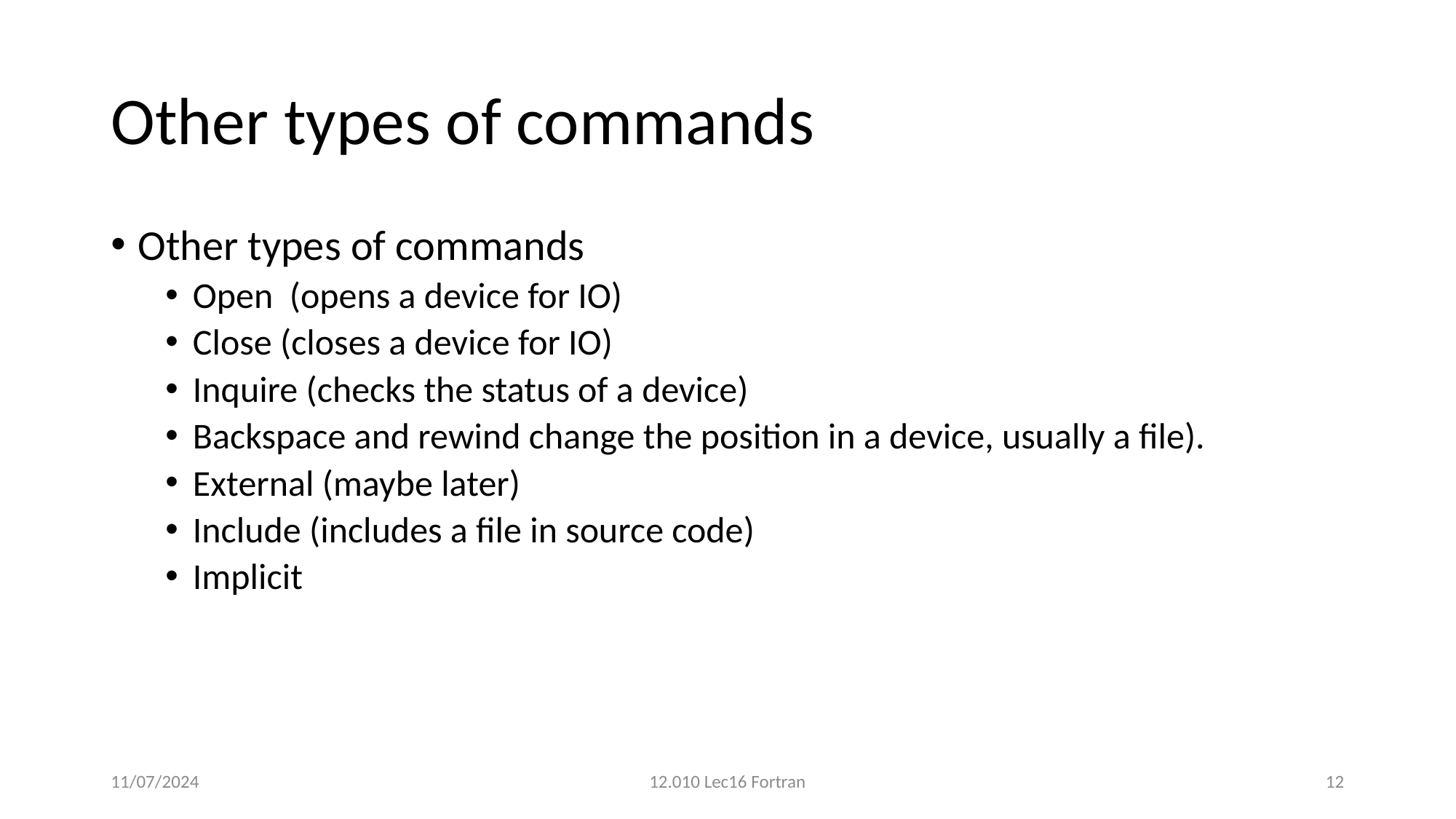

# Other types of commands
Other types of commands
Open  (opens a device for IO)
Close (closes a device for IO)
Inquire (checks the status of a device)
Backspace and rewind change the position in a device, usually a file).
External (maybe later)
Include (includes a file in source code)
Implicit
11/07/2024
12.010 Lec16 Fortran
12